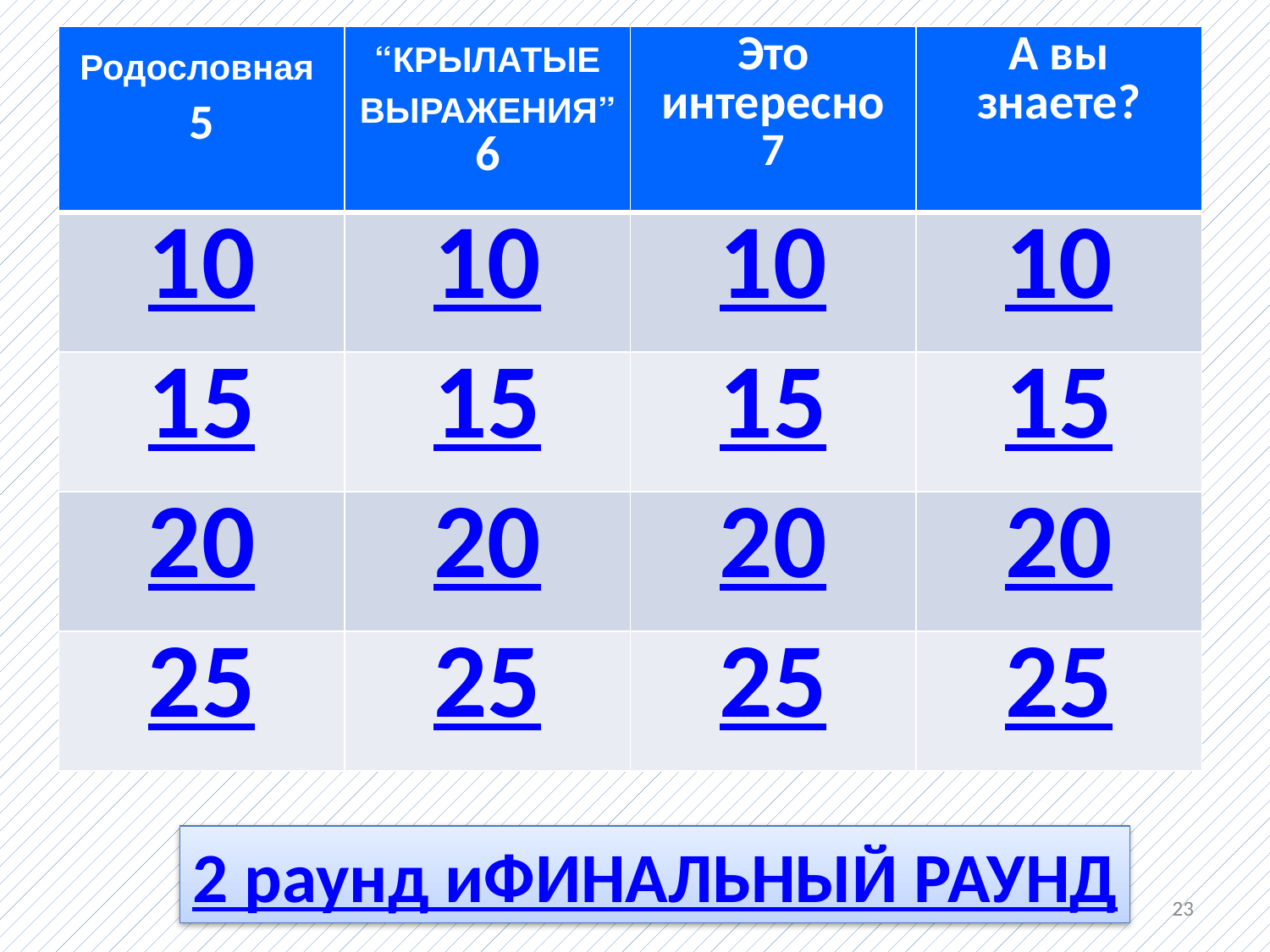

# .
| Родословная 5 | “КРЫЛАТЫЕ ВЫРАЖЕНИЯ”6 | Это интересно 7 | А вы знаете? |
| --- | --- | --- | --- |
| 10 | 10 | 10 | 10 |
| 15 | 15 | 15 | 15 |
| 20 | 20 | 20 | 20 |
| 25 | 25 | 25 | 25 |
2 раунд иФИНАЛЬНЫЙ РАУНД
23